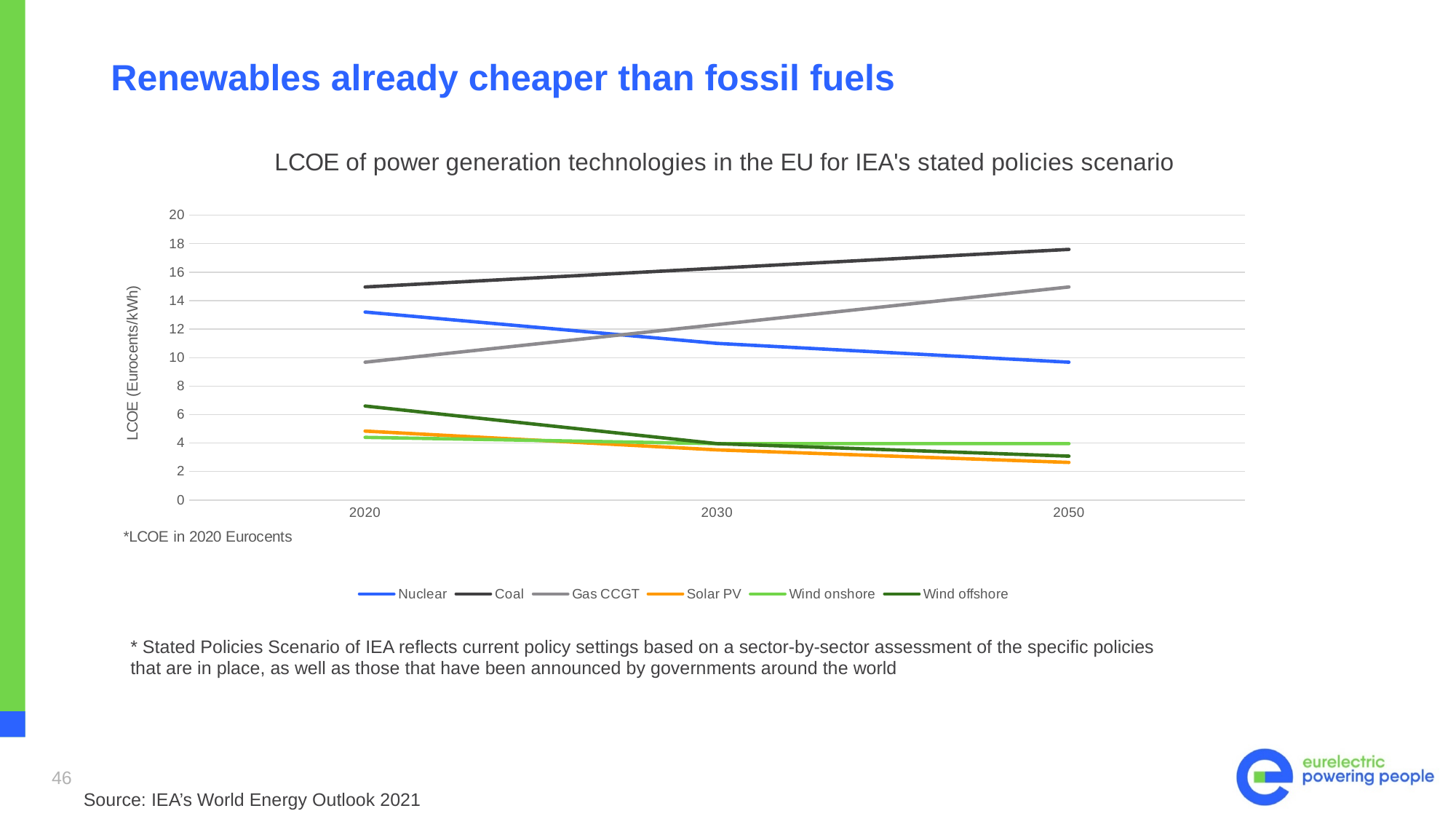

# Renewables already cheaper than fossil fuels

### Chart: LCOE of power generation technologies in the EU for IEA's stated policies scenario

| Category | Nuclear | Coal | Gas CCGT | Solar PV | Wind onshore | Wind offshore |
|---|---|---|---|---|---|---|
| 2020 | 13.2 | 14.96 | 9.68 | 4.84 | 4.4 | 6.6 |
| 2030 | 11.0 | 16.28 | 12.32 | 3.5200000000000005 | 3.96 | 3.96 |
| 2050 | 9.68 | 17.6 | 14.96 | 2.64 | 3.96 | 3.08 |
* Stated Policies Scenario of IEA reflects current policy settings based on a sector-by-sector assessment of the specific policies that are in place, as well as those that have been announced by governments around the world
46
Source: IEA’s World Energy Outlook 2021